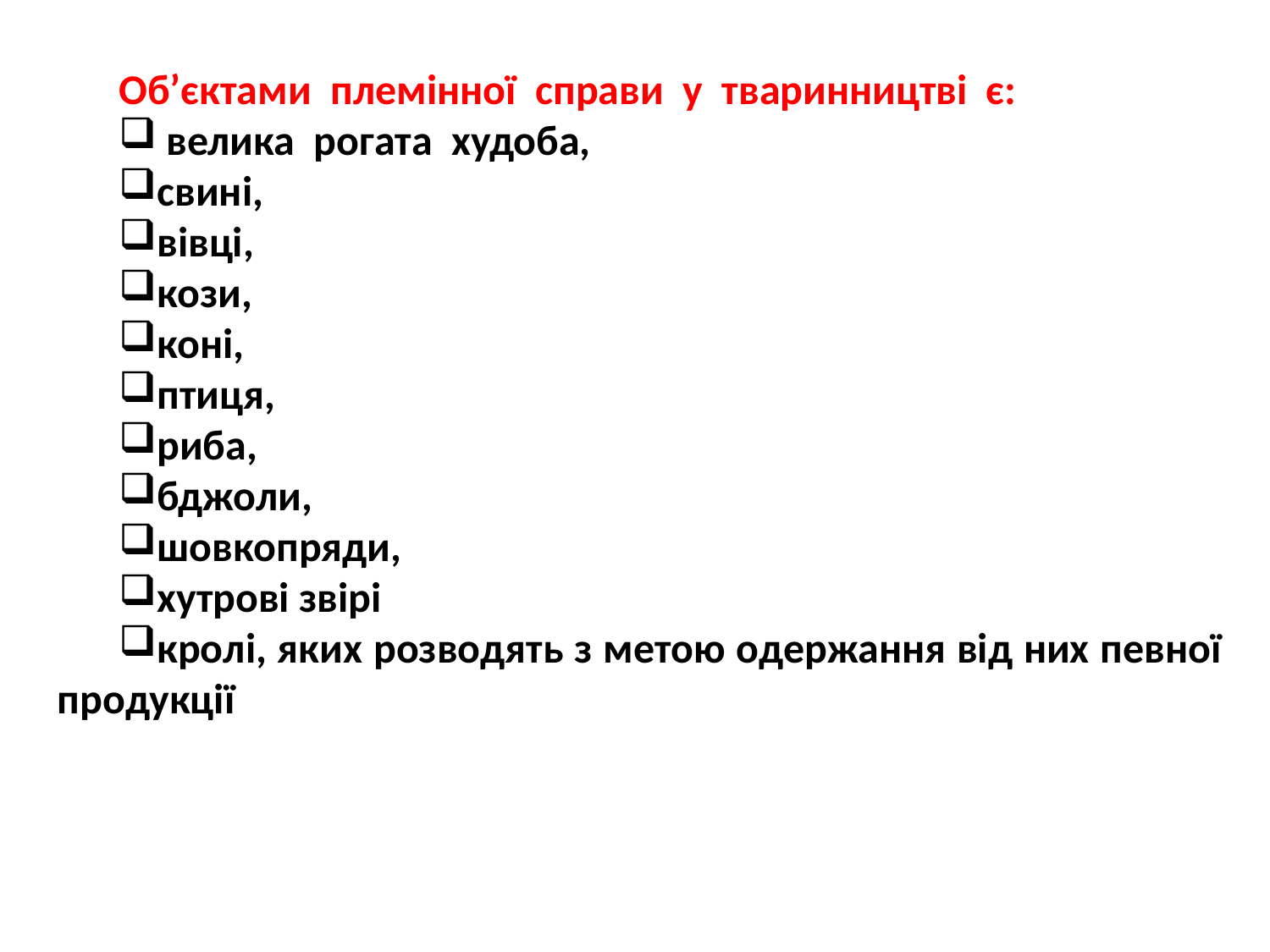

Об’єктами  племінної  справи  у  тваринництві  є:
 велика  рогата  худоба,
свині,
вівці,
кози,
коні,
птиця,
риба,
бджоли,
шовкопряди,
хутрові звірі
кролі, яких розводять з метою одержання від них певної продукції